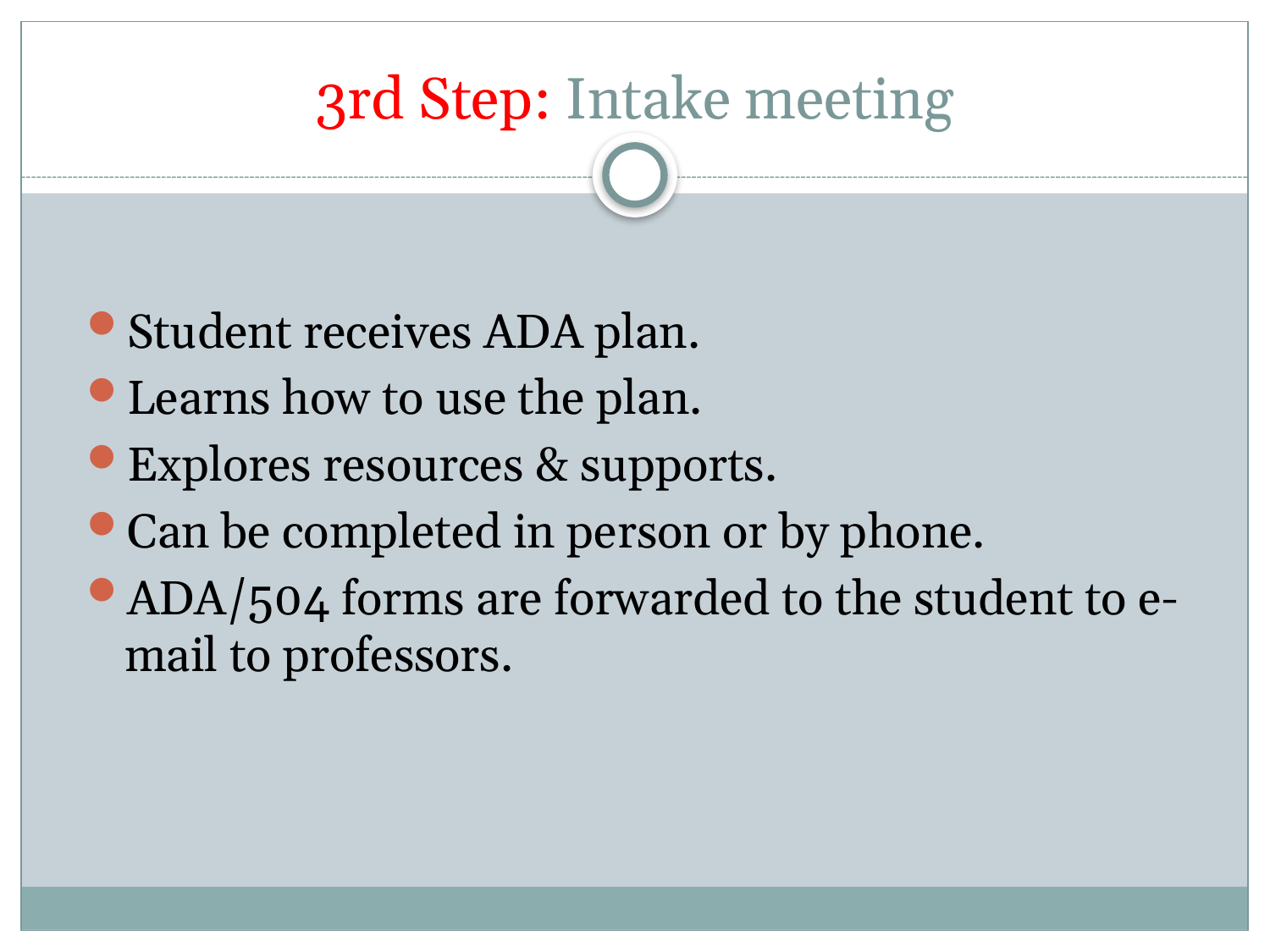

# 3rd Step: Intake meeting
Student receives ADA plan.
Learns how to use the plan.
Explores resources & supports.
Can be completed in person or by phone.
ADA/504 forms are forwarded to the student to e-mail to professors.